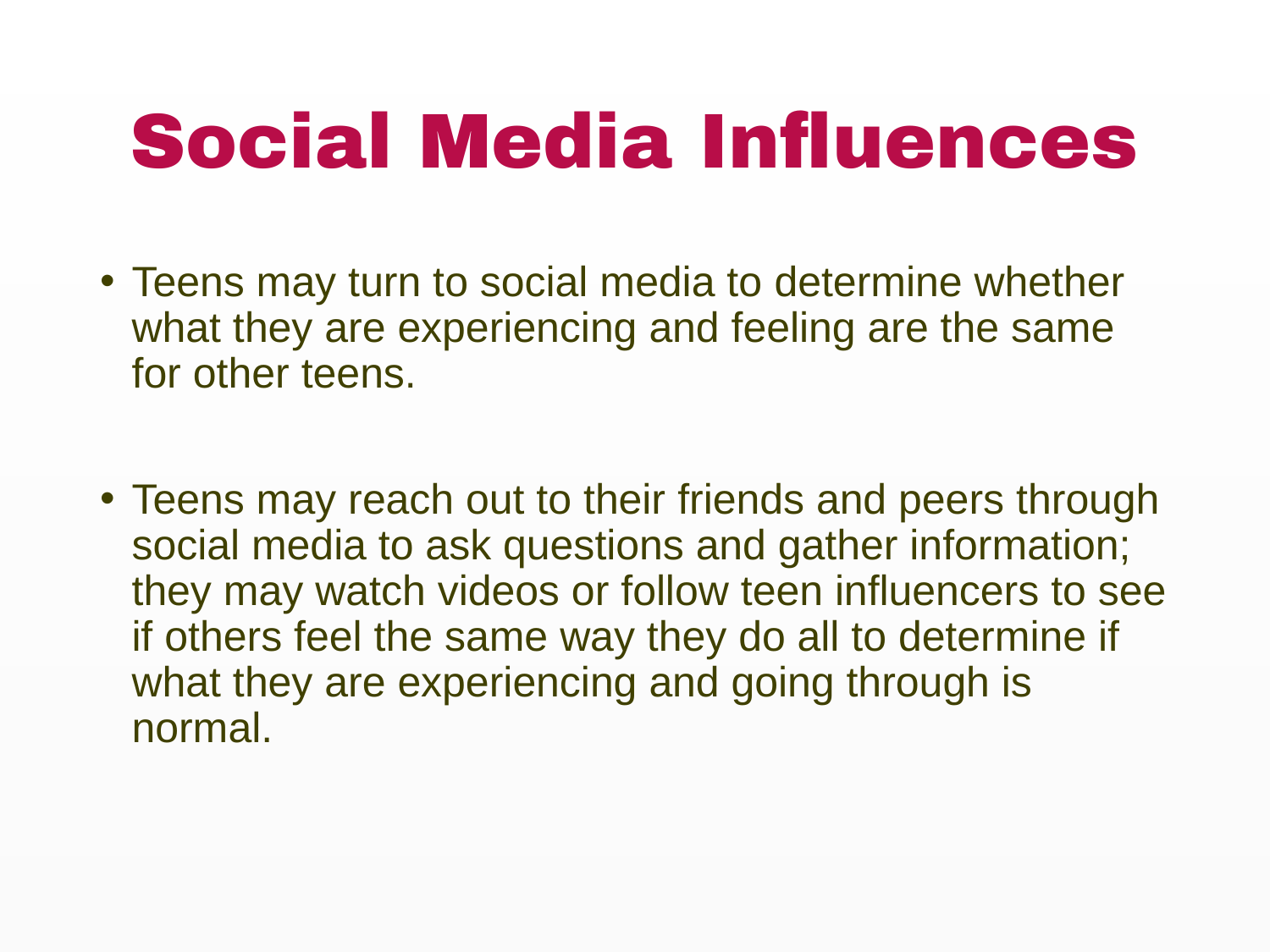

# Social Media Influences
Teens may turn to social media to determine whether what they are experiencing and feeling are the same for other teens.

Teens may reach out to their friends and peers through social media to ask questions and gather information; they may watch videos or follow teen influencers to see if others feel the same way they do all to determine if what they are experiencing and going through is normal.